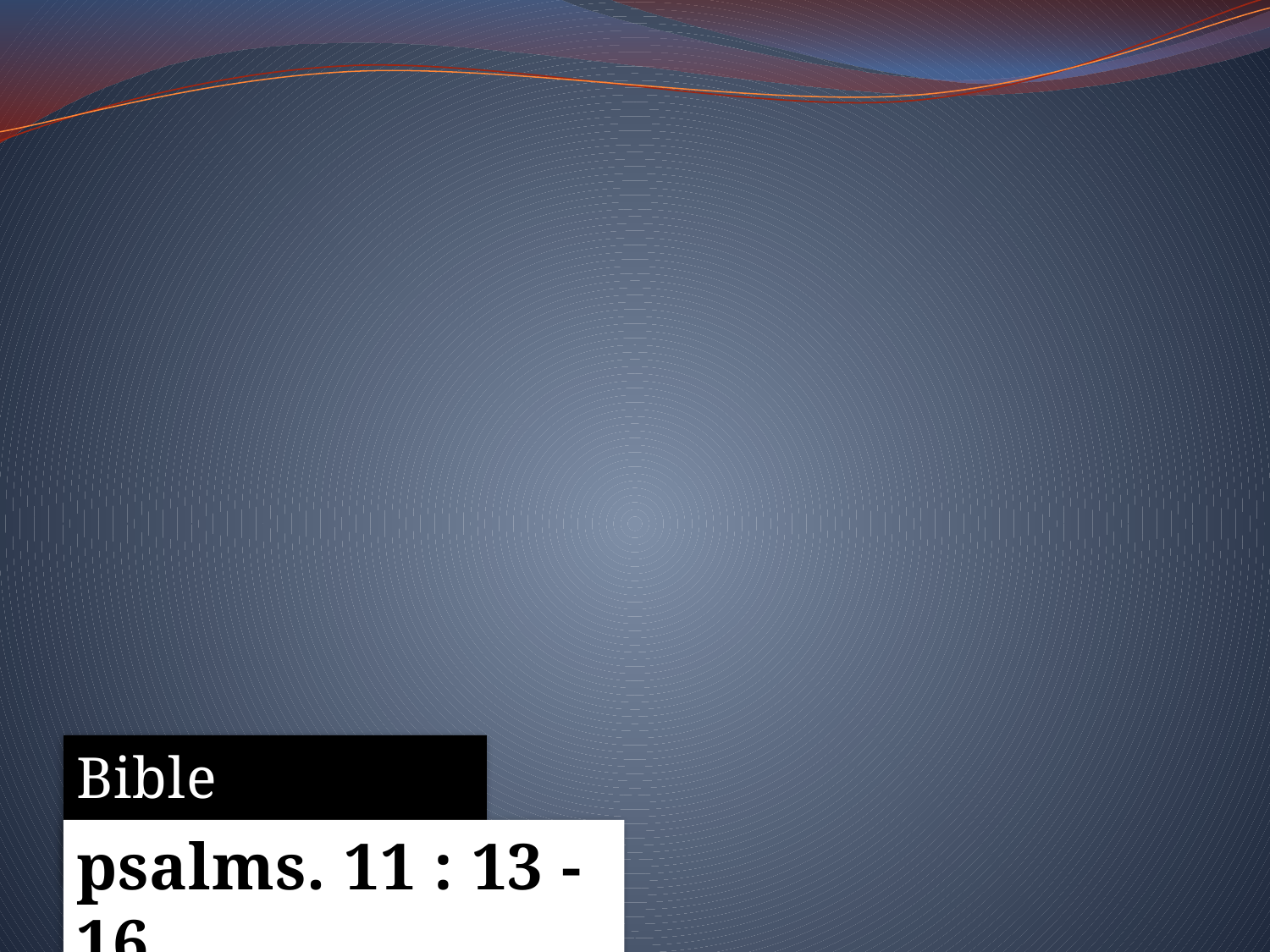

Bible Reference:
psalms. 11 : 13 - 16